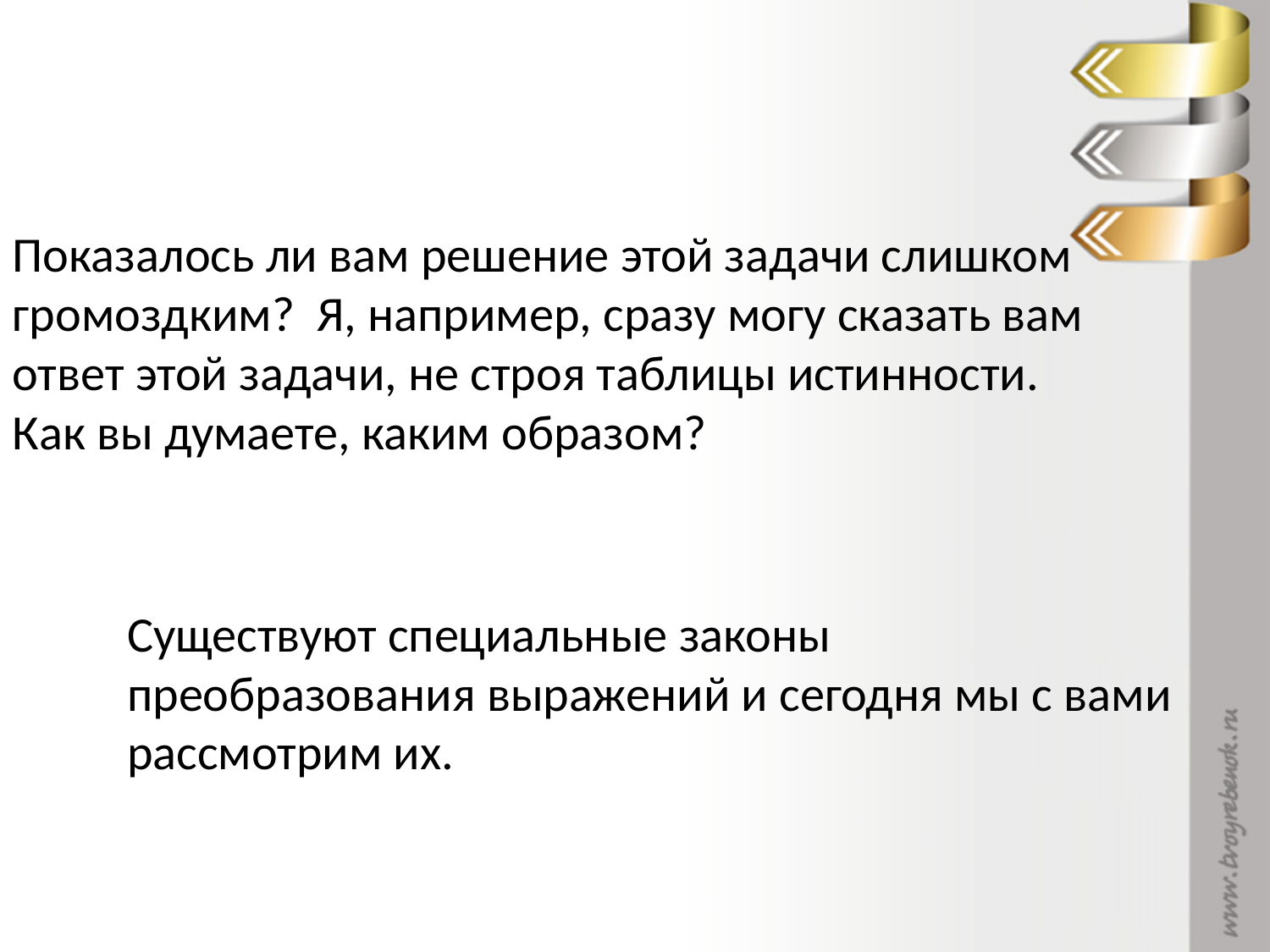

Показалось ли вам решение этой задачи слишком громоздким?  Я, например, сразу могу сказать вам ответ этой задачи, не строя таблицы истинности.  Как вы думаете, каким образом?
Существуют специальные законы преобразования выражений и сегодня мы с вами рассмотрим их.